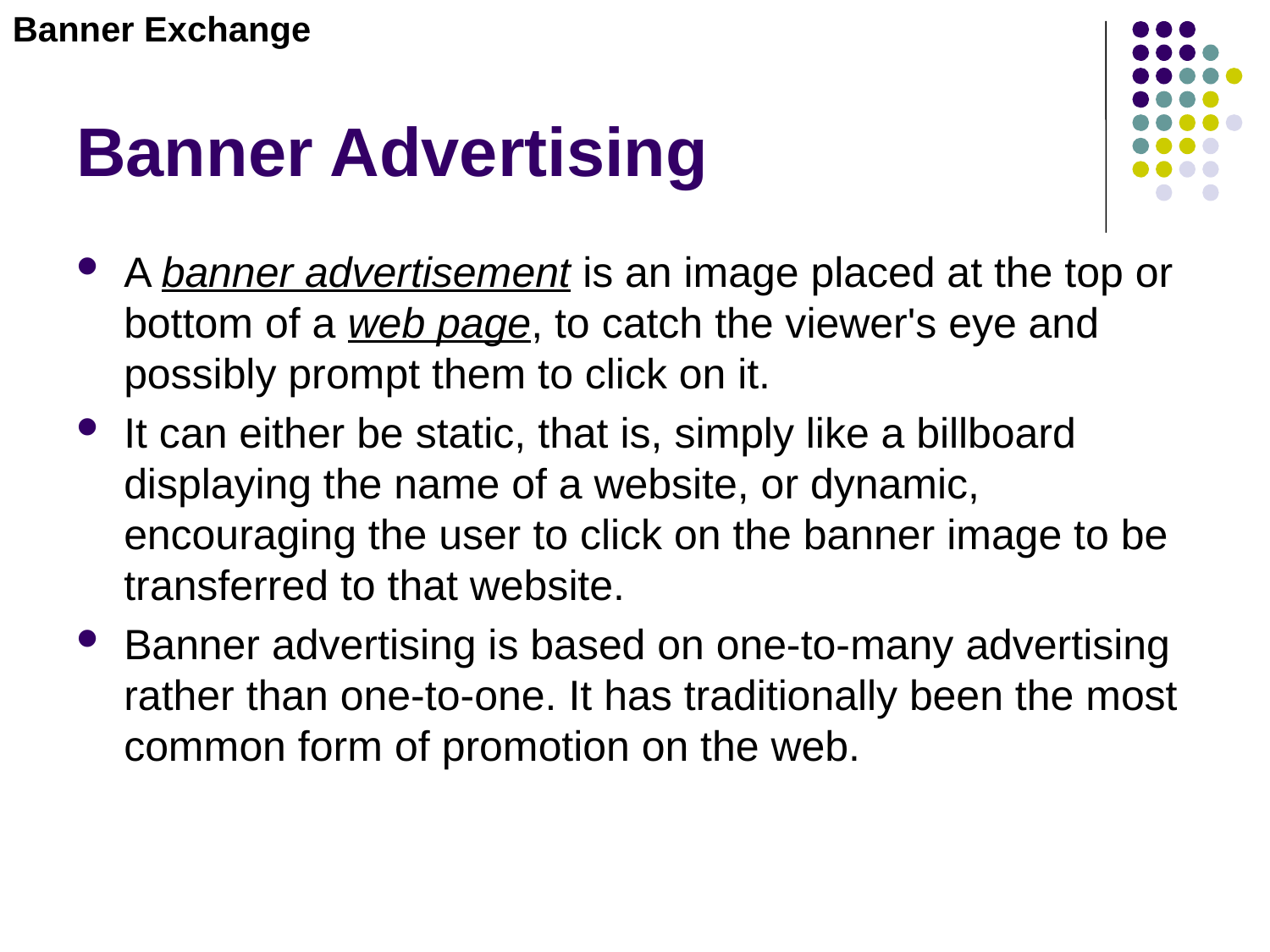

Banner Exchange
# Banner Advertising
A banner advertisement is an image placed at the top or bottom of a web page, to catch the viewer's eye and possibly prompt them to click on it.
It can either be static, that is, simply like a billboard displaying the name of a website, or dynamic, encouraging the user to click on the banner image to be transferred to that website.
Banner advertising is based on one-to-many advertising rather than one-to-one. It has traditionally been the most common form of promotion on the web.